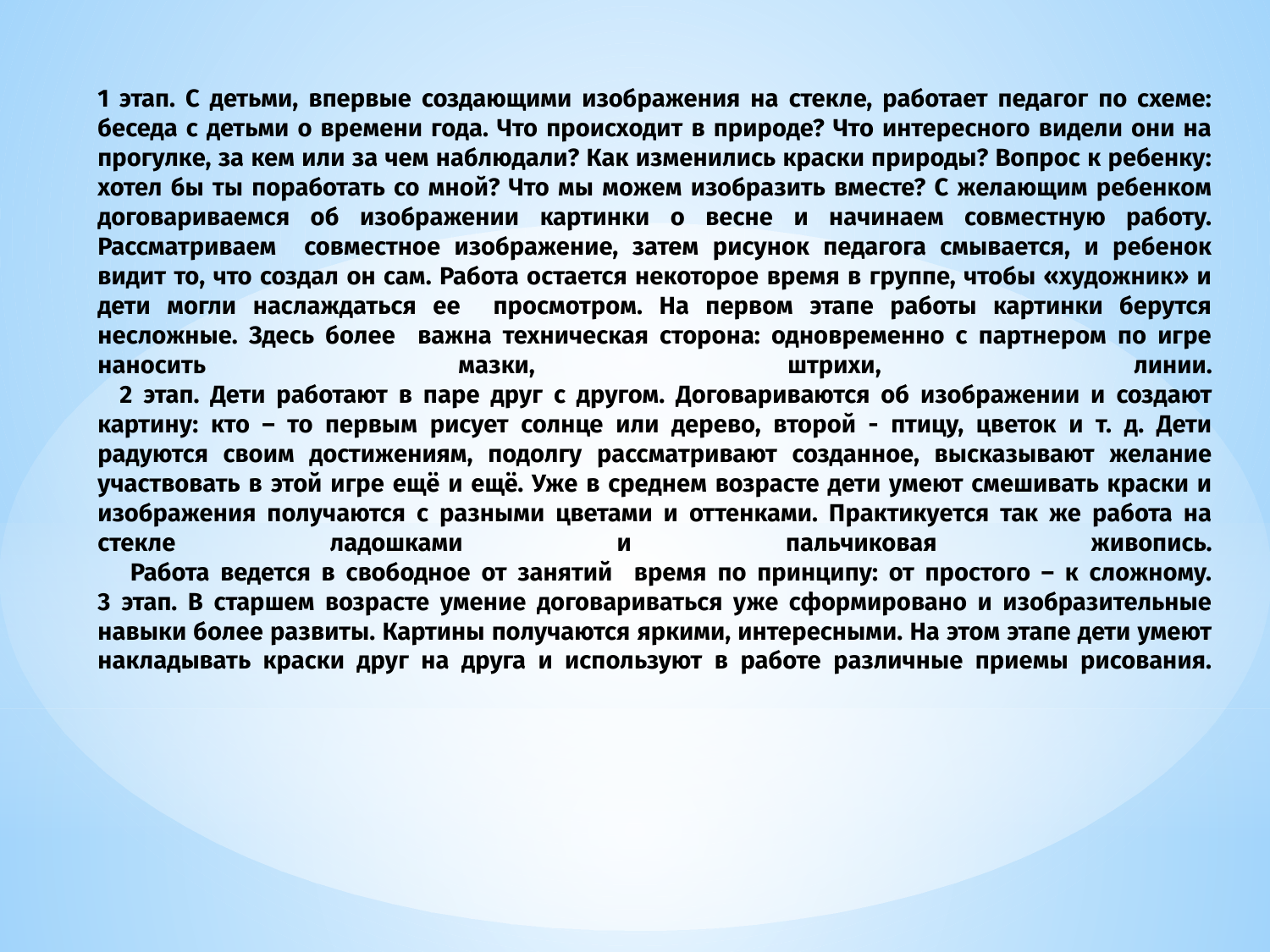

# 1 этап. С детьми, впервые создающими изображения на стекле, работает педагог по схеме: беседа с детьми о времени года. Что происходит в природе? Что интересного видели они на прогулке, за кем или за чем наблюдали? Как изменились краски природы? Вопрос к ребенку: хотел бы ты поработать со мной? Что мы можем изобразить вместе? С желающим ребенком договариваемся об изображении картинки о весне и начинаем совместную работу. Рассматриваем  совместное изображение, затем рисунок педагога смывается, и ребенок видит то, что создал он сам. Работа остается некоторое время в группе, чтобы «художник» и дети могли наслаждаться ее  просмотром. На первом этапе работы картинки берутся несложные. Здесь более  важна техническая сторона: одновременно с партнером по игре наносить мазки, штрихи, линии. 2 этап. Дети работают в паре друг с другом. Договариваются об изображении и создают картину: кто – то первым рисует солнце или дерево, второй - птицу, цветок и т. д. Дети радуются своим достижениям, подолгу рассматривают созданное, высказывают желание участвовать в этой игре ещё и ещё. Уже в среднем возрасте дети умеют смешивать краски и изображения получаются с разными цветами и оттенками. Практикуется так же работа на стекле ладошками и пальчиковая живопись. Работа ведется в свободное от занятий  время по принципу: от простого – к сложному. 3 этап. В старшем возрасте умение договариваться уже сформировано и изобразительные навыки более развиты. Картины получаются яркими, интересными. На этом этапе дети умеют накладывать краски друг на друга и используют в работе различные приемы рисования.